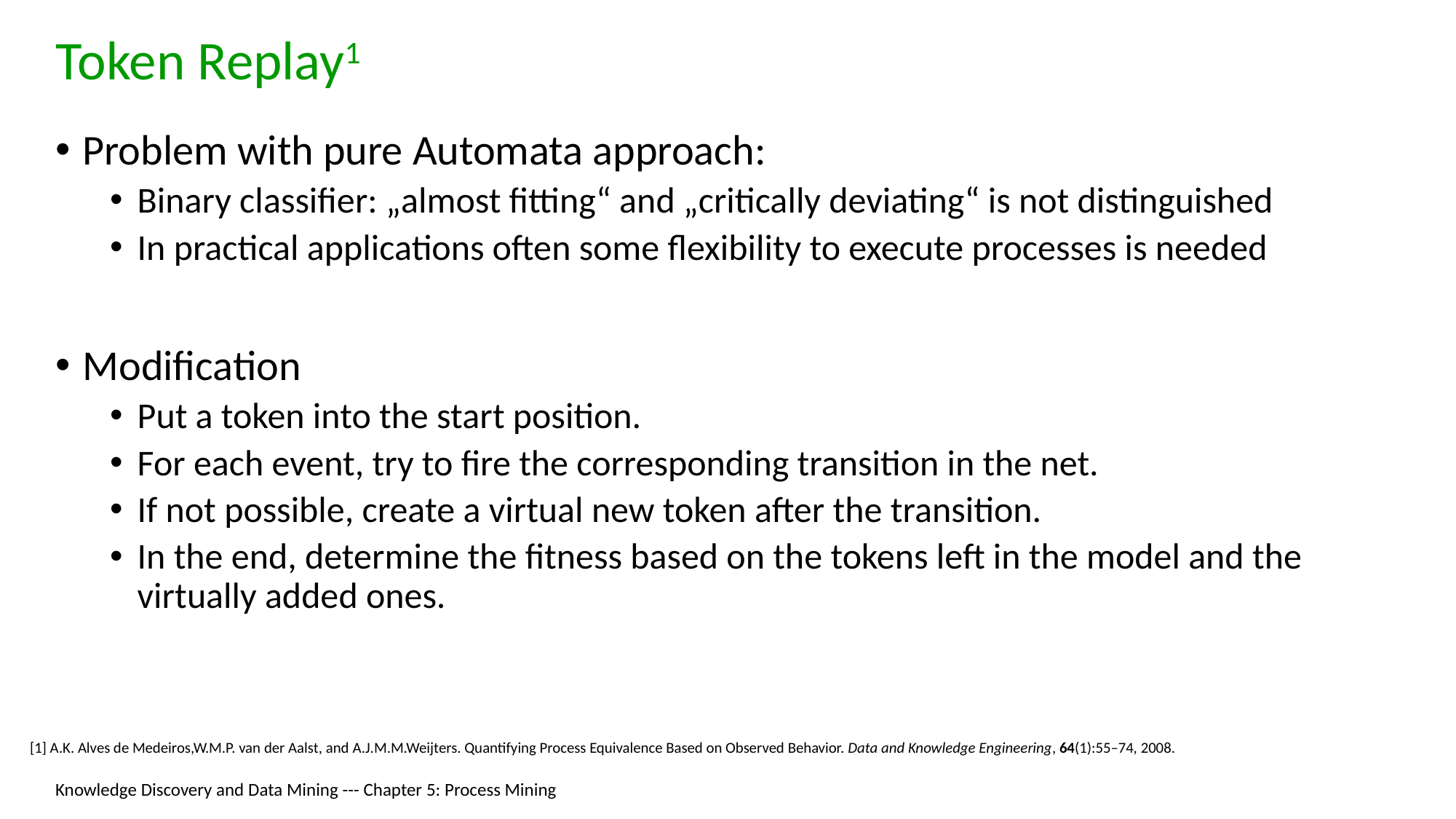

# Token Replay1
Problem with pure Automata approach:
Binary classifier: „almost fitting“ and „critically deviating“ is not distinguished
In practical applications often some flexibility to execute processes is needed

Modification
Put a token into the start position.
For each event, try to fire the corresponding transition in the net.
If not possible, create a virtual new token after the transition.
In the end, determine the fitness based on the tokens left in the model and the virtually added ones.
[1] A.K. Alves de Medeiros,W.M.P. van der Aalst, and A.J.M.M.Weijters. Quantifying Process Equivalence Based on Observed Behavior. Data and Knowledge Engineering, 64(1):55–74, 2008.
Knowledge Discovery and Data Mining --- Chapter 5: Process Mining
82